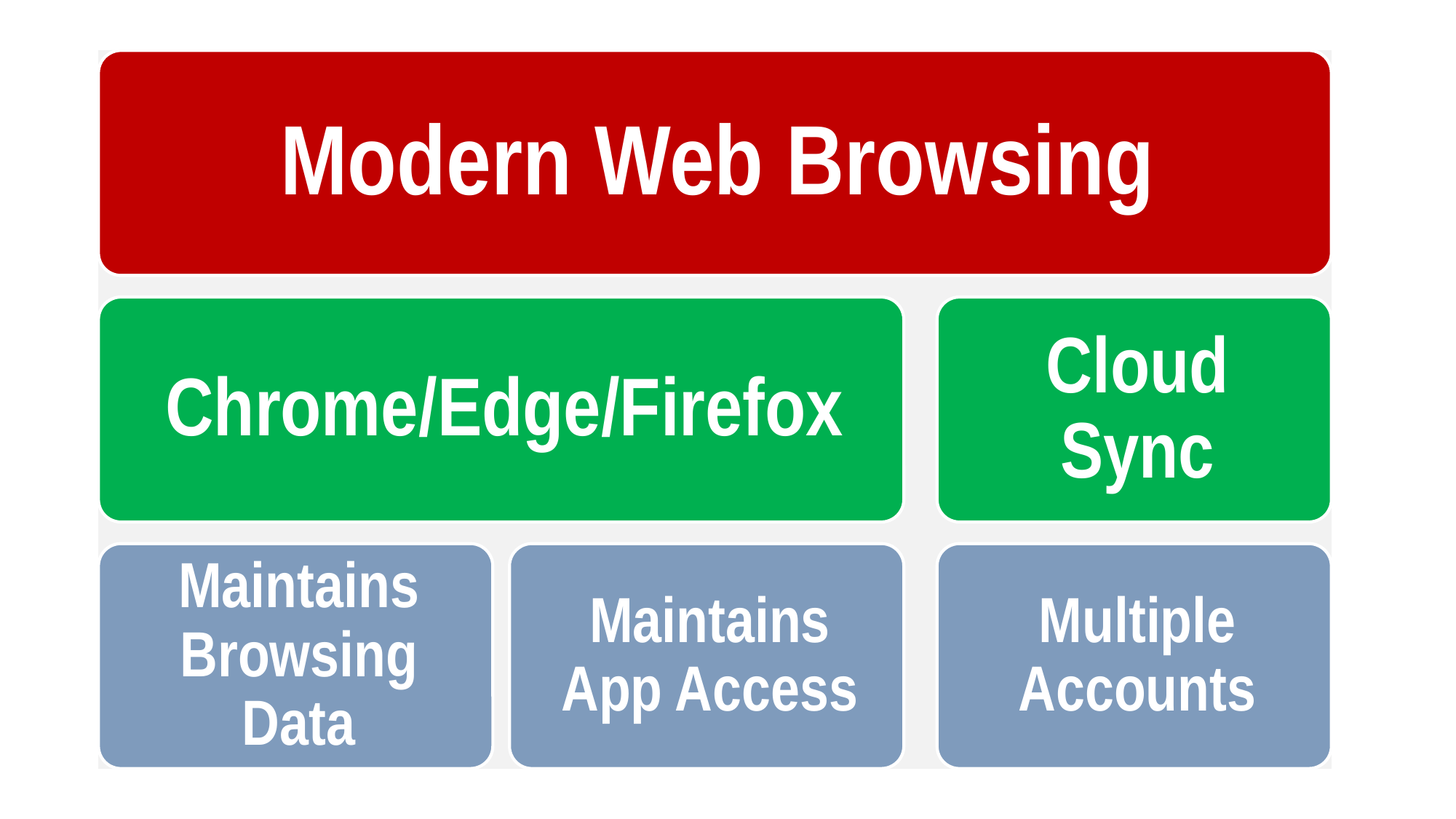

Modern Web Browsing
Chrome/Edge/Firefox
Maintains Browsing Data
Maintains App Access
Cloud Sync
Multiple Accounts